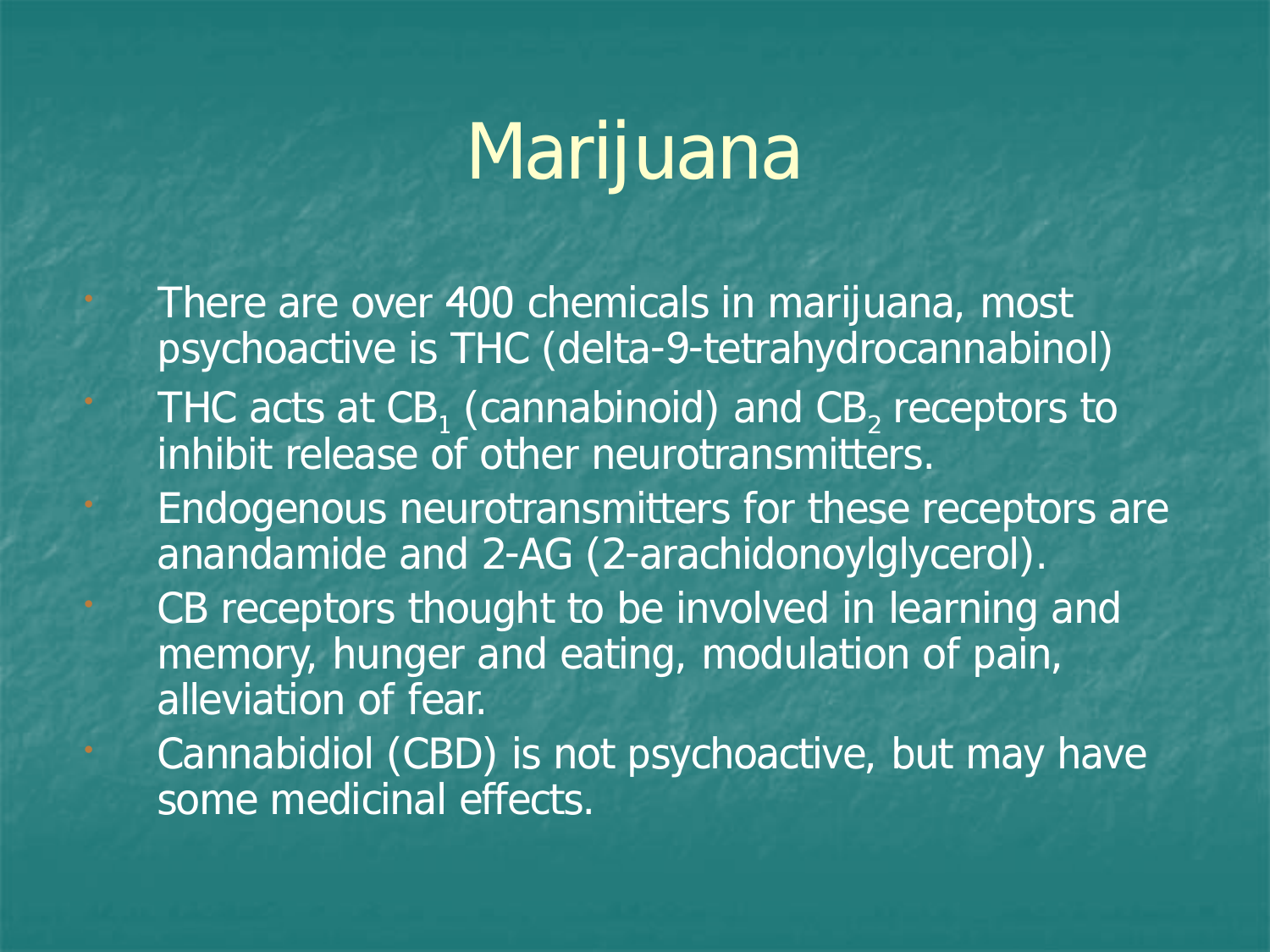

# Marijuana
There are over 400 chemicals in marijuana, most psychoactive is THC (delta-9-tetrahydrocannabinol)
THC acts at CB1 (cannabinoid) and CB2 receptors to inhibit release of other neurotransmitters.
Endogenous neurotransmitters for these receptors are anandamide and 2-AG (2-arachidonoylglycerol).
CB receptors thought to be involved in learning and memory, hunger and eating, modulation of pain, alleviation of fear.
Cannabidiol (CBD) is not psychoactive, but may have some medicinal effects.